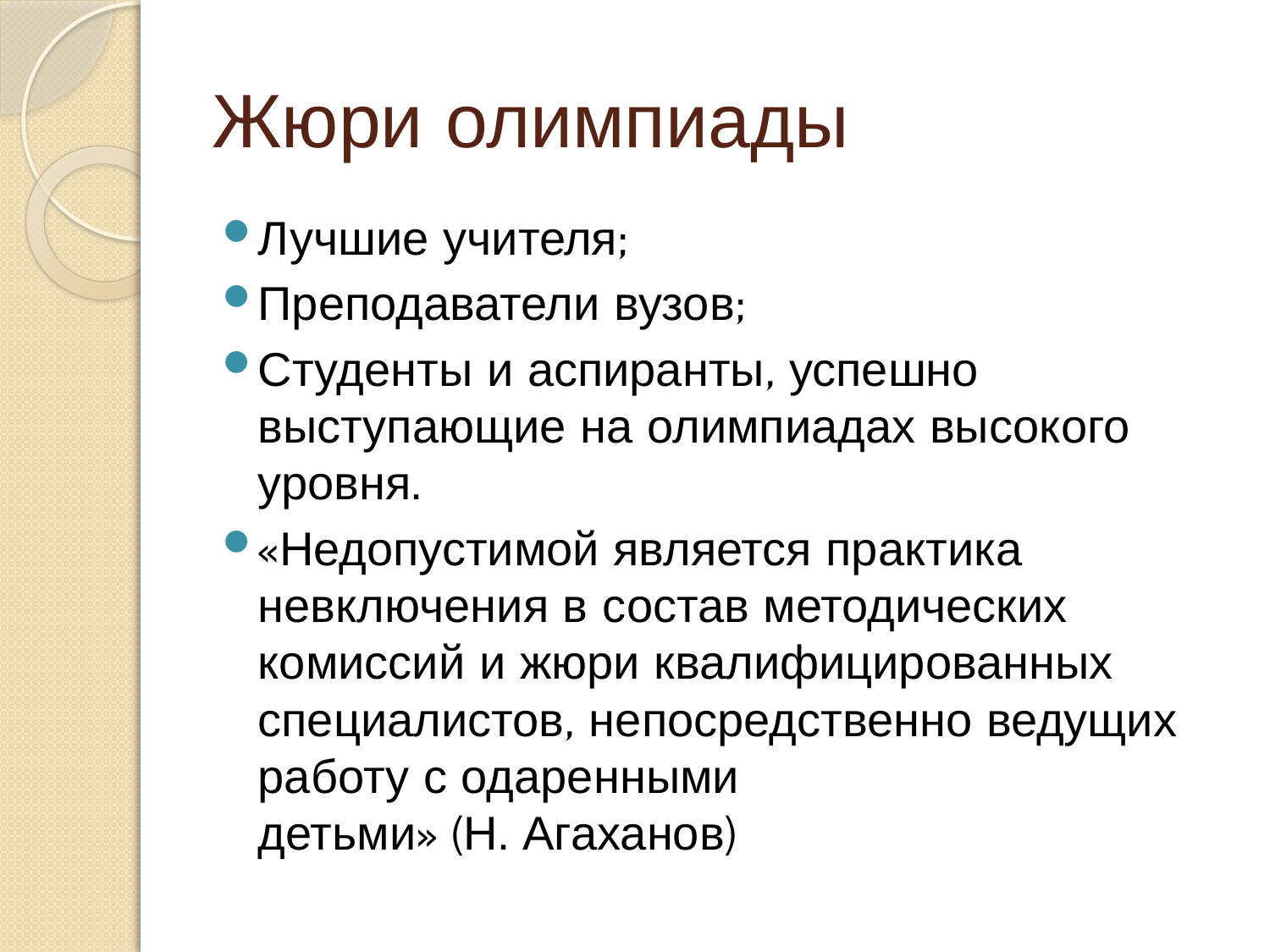

# Жюри олимпиады
Лучшие учителя;
Преподаватели вузов;
Студенты и аспиранты, успешно выступающие на олимпиадах высокого уровня.
«Недопустимой является практика невключения в состав методических комиссий и жюри квалифицированных специалистов, непосредственно ведущих работу с одаренными
детьми» (Н. Агаханов)